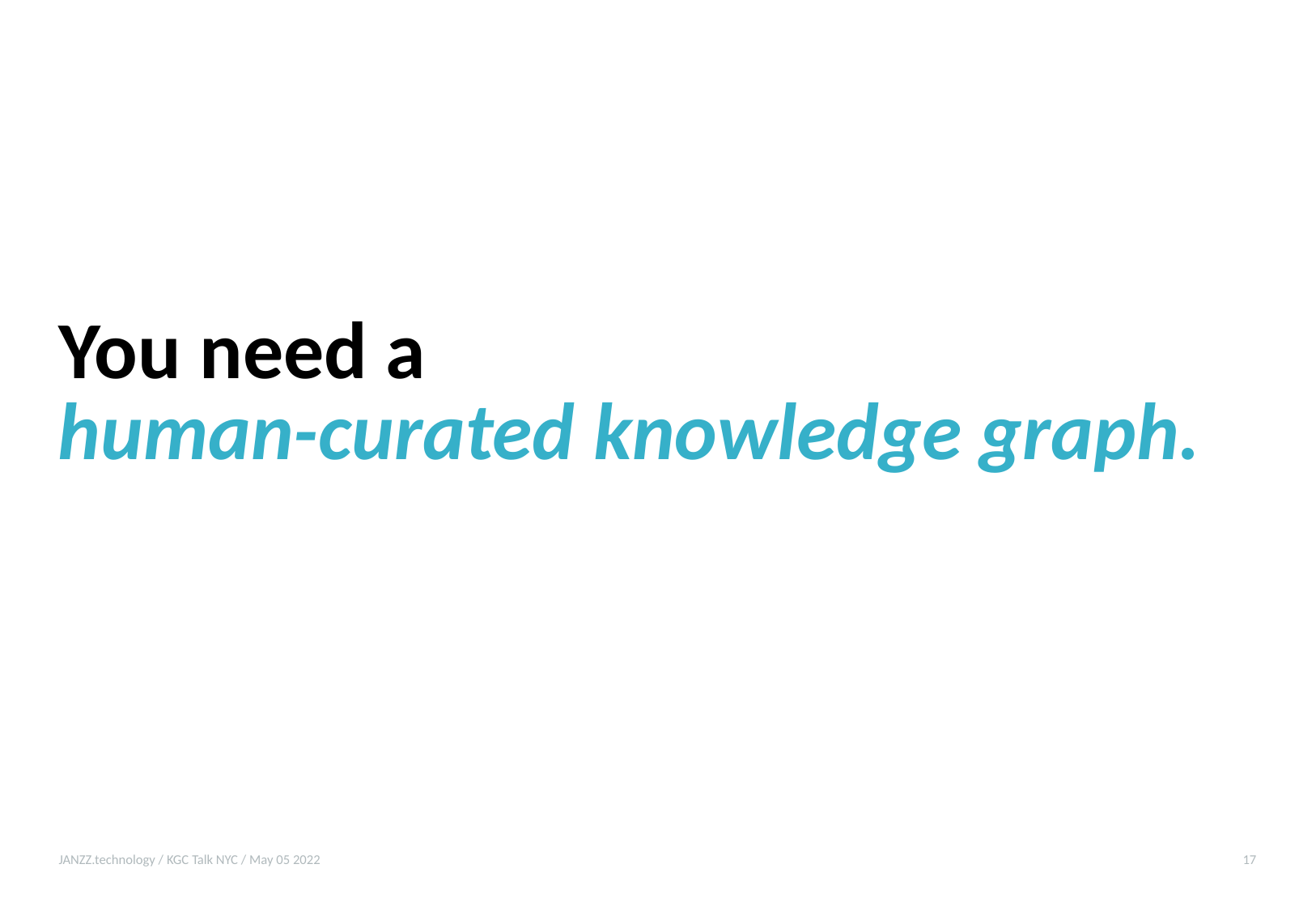

# You need a
human-curated knowledge graph.
JANZZ.technology / KGC Talk NYC / May 05 2022
17